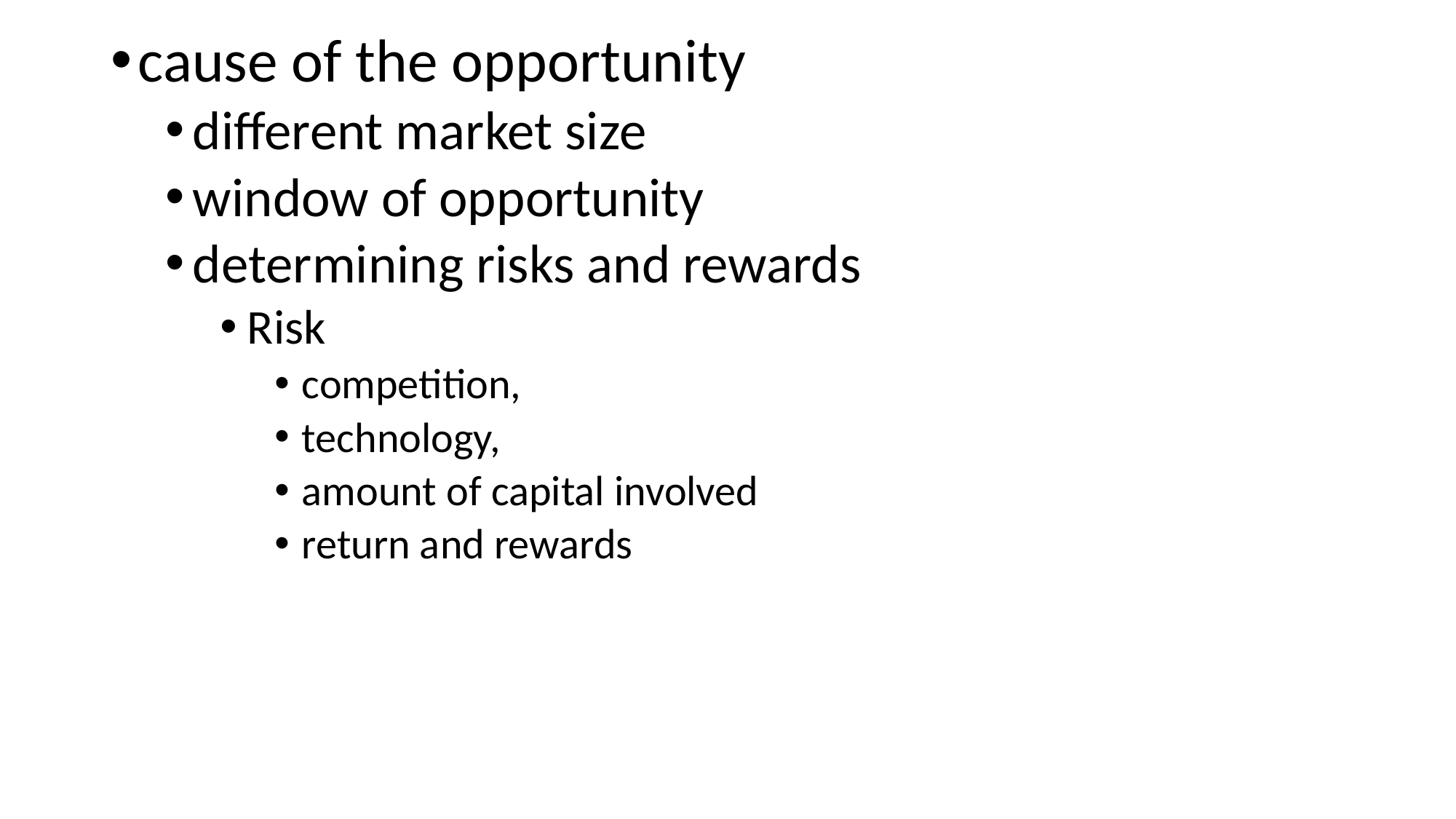

cause of the opportunity
different market size
window of opportunity
determining risks and rewards
Risk
competition,
technology,
amount of capital involved
return and rewards